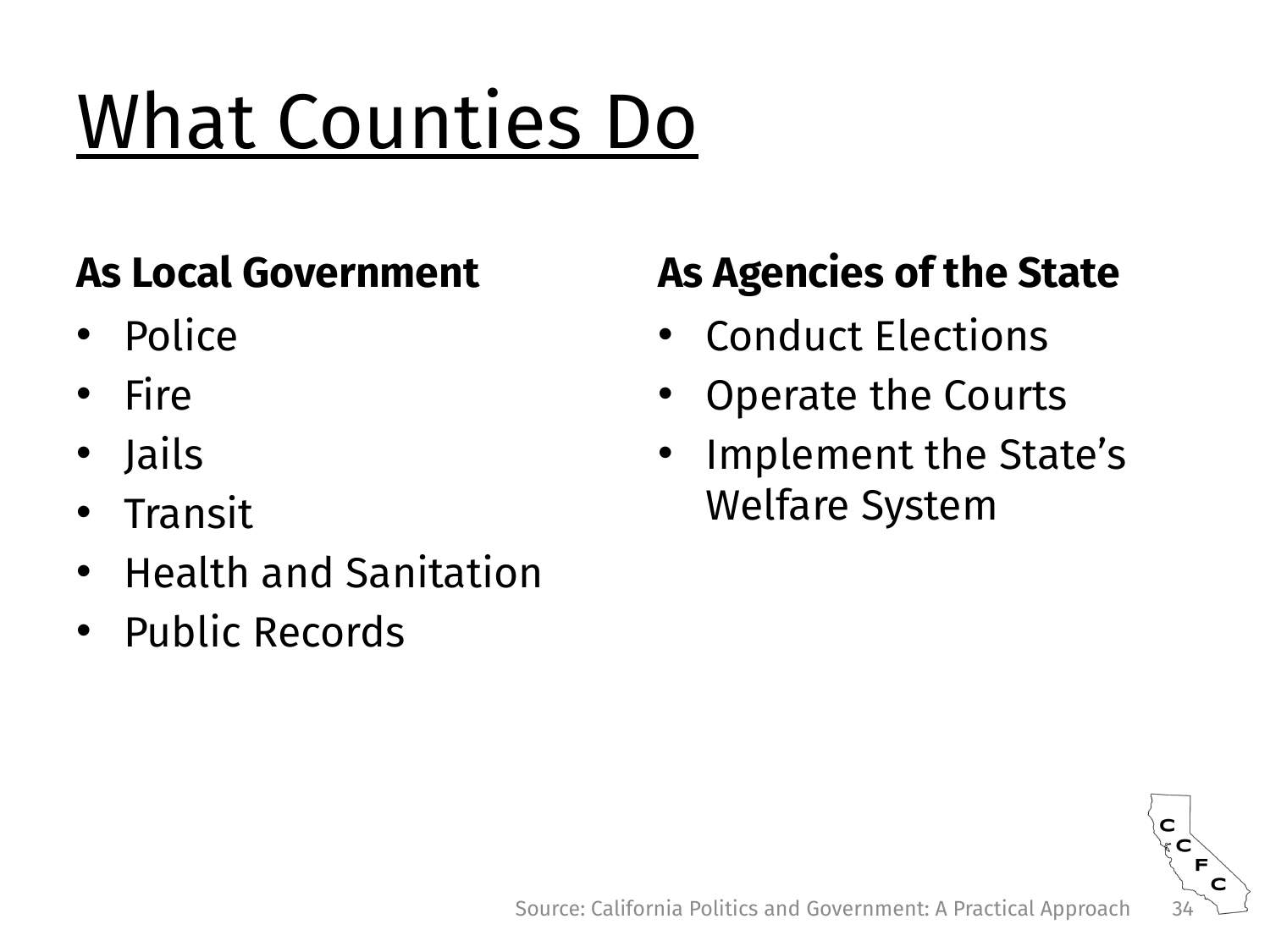

# What Counties Do
As Local Government
As Agencies of the State
Police
Fire
Jails
Transit
Health and Sanitation
Public Records
Conduct Elections
Operate the Courts
Implement the State’s Welfare System

Source: California Politics and Government: A Practical Approach       34